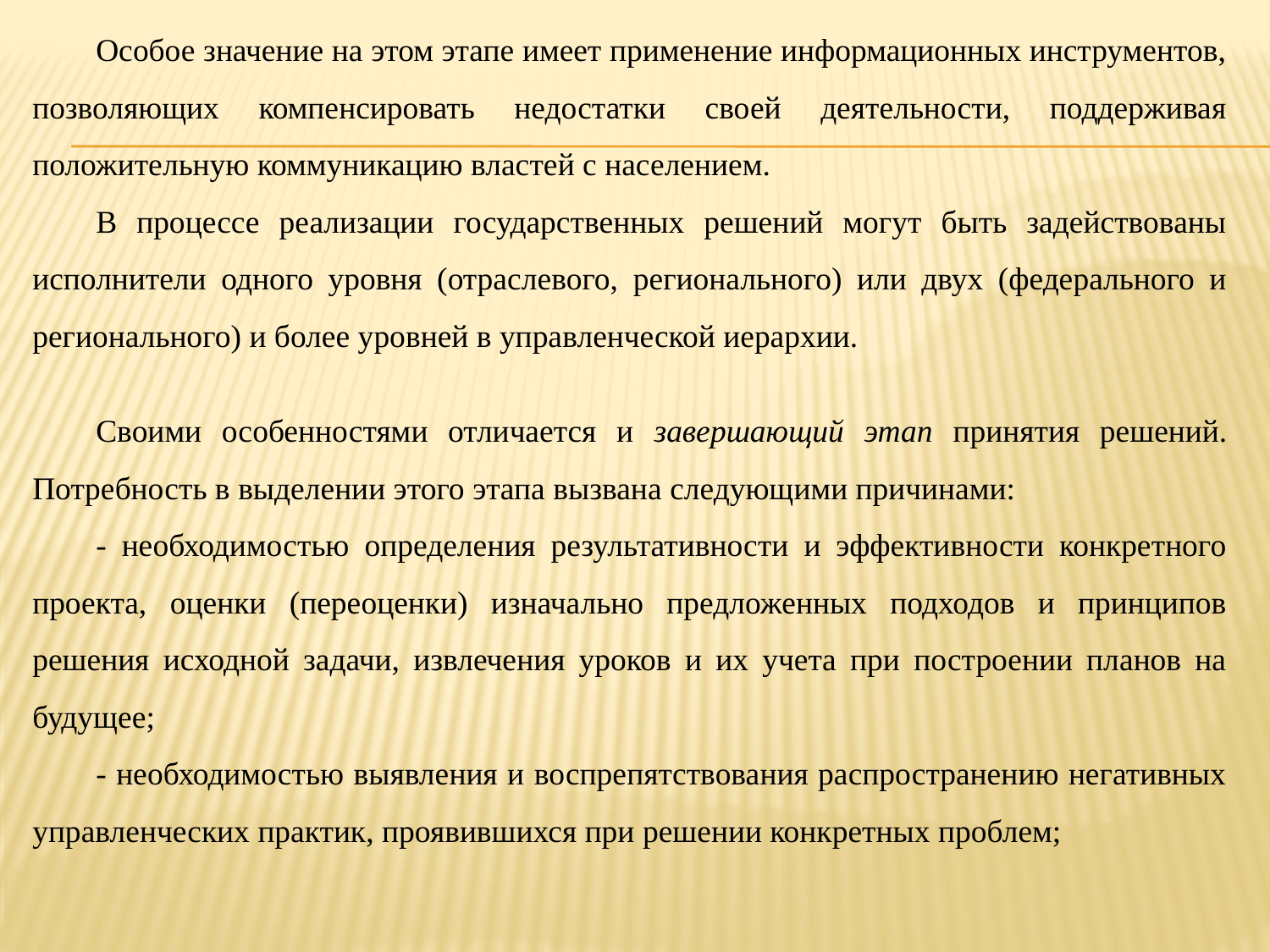

Особое значение на этом этапе имеет применение информационных инструментов, позволяющих компенсировать недостатки своей деятельности, поддерживая положительную коммуникацию властей с населением.
В процессе реализации государственных решений могут быть задействованы исполнители одного уровня (отраслевого, регионального) или двух (федерального и регионального) и более уровней в управленческой иерархии.

Своими особенностями отличается и завершающий этап принятия решений. Потребность в выделении этого этапа вызвана следующими причинами:
- необходимостью определения результативности и эффективности конкретного проекта, оценки (переоценки) изначально предложенных подходов и принципов решения исходной задачи, извлечения уроков и их учета при построении планов на будущее;
- необходимостью выявления и воспрепятствования распространению негативных управленческих практик, проявившихся при решении конкретных проблем;